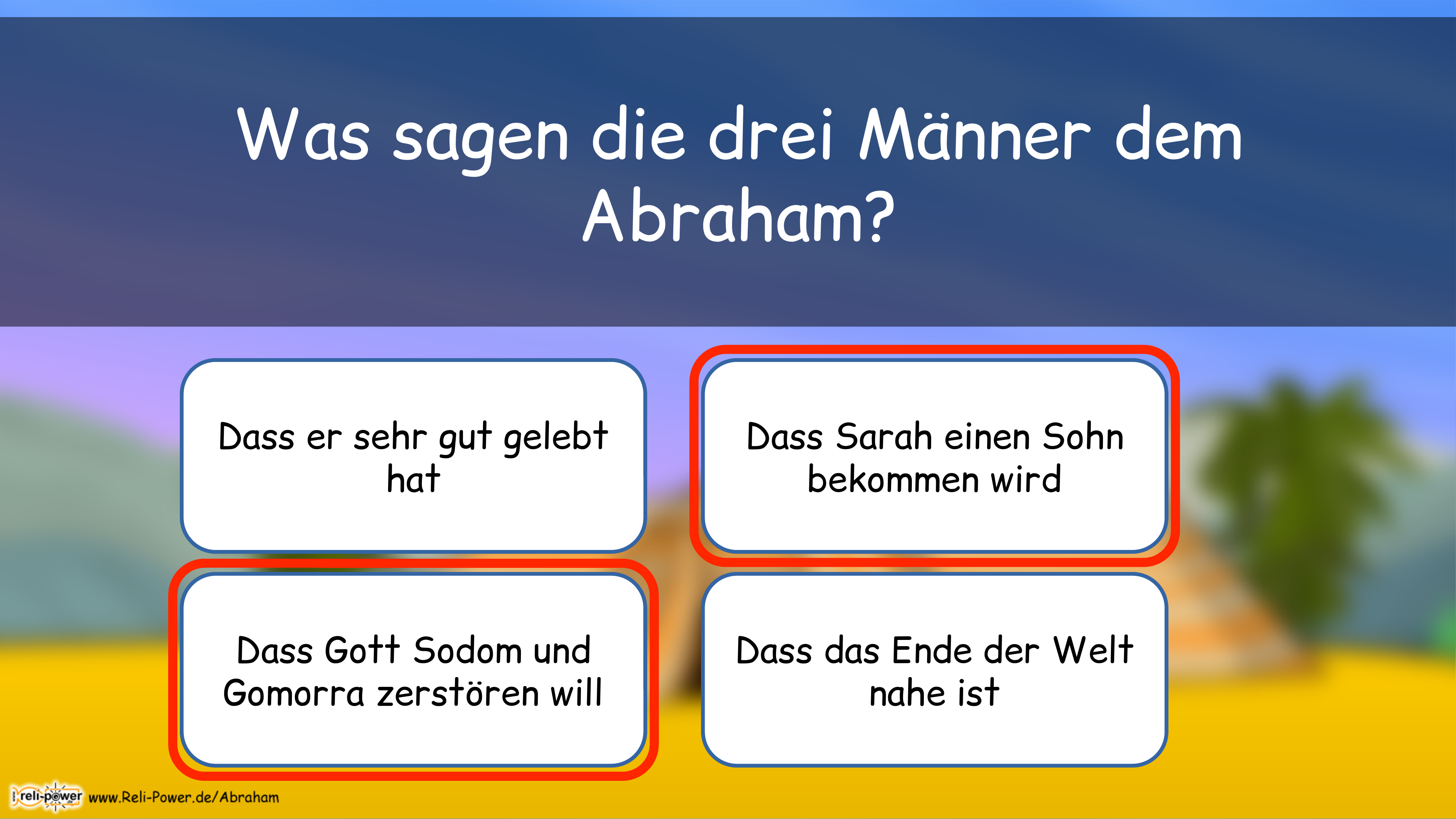

Was sagen die drei Männer dem Abraham?

Dass er sehr gut gelebt hat
Dass Sarah einen Sohn bekommen wird

Dass Gott Sodom und Gomorra zerstören will
Dass das Ende der Welt nahe ist